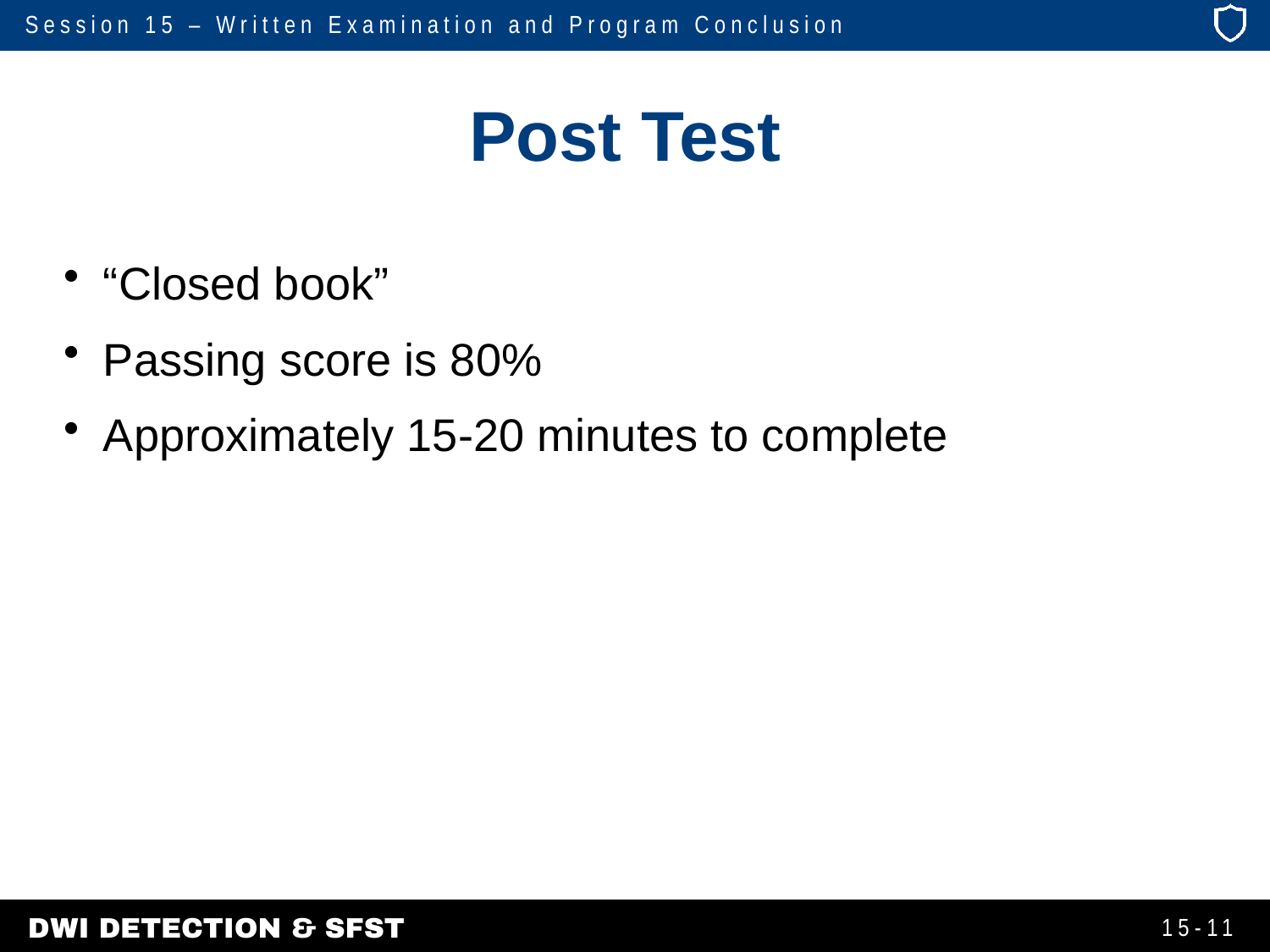

# Post Test
“Closed book”
Passing score is 80%
Approximately 15-20 minutes to complete

15-11